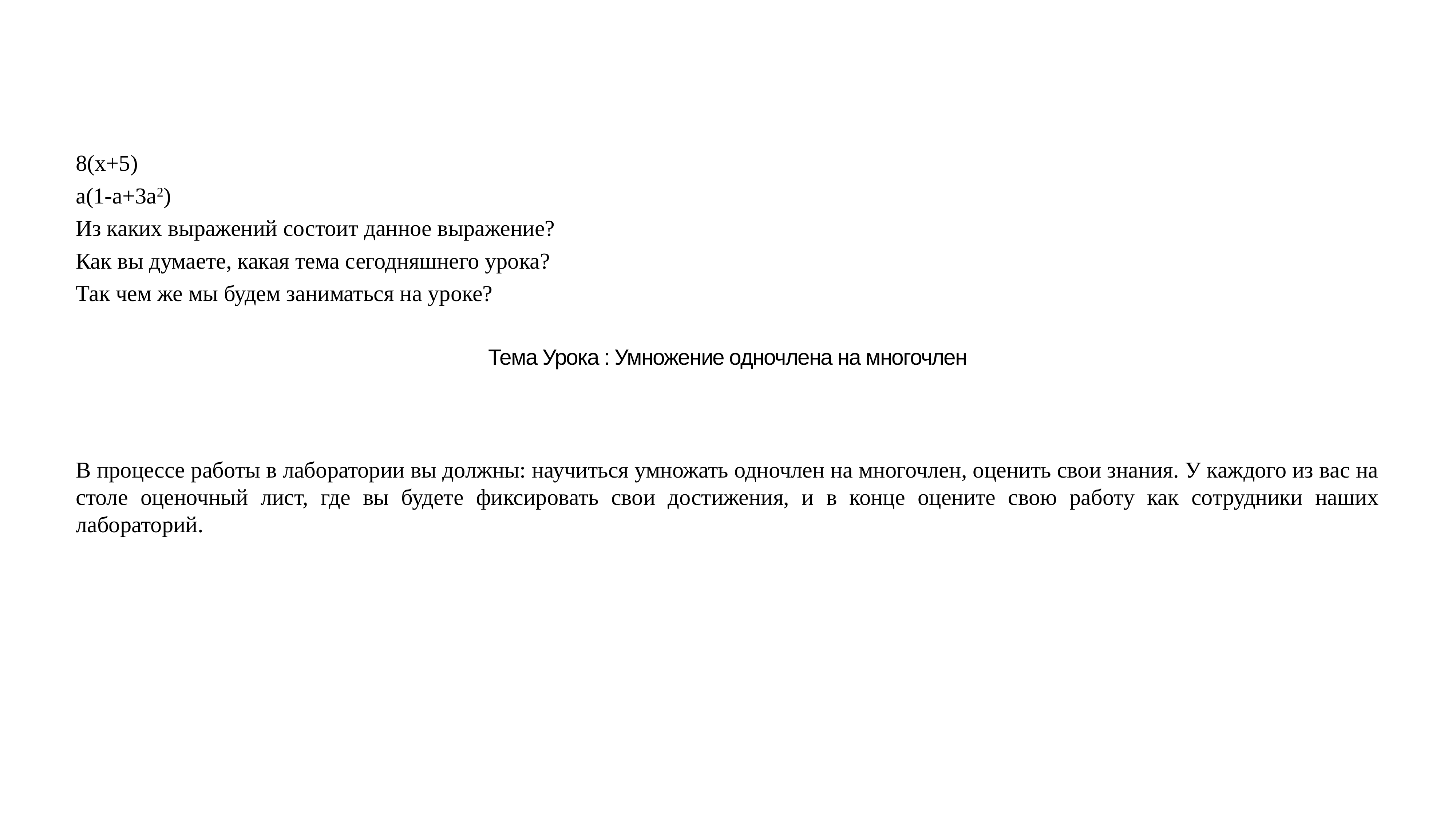

# 8(х+5)
а(1-а+3а2)
Из каких выражений состоит данное выражение?
Как вы думаете, какая тема сегодняшнего урока?
Так чем же мы будем заниматься на уроке?
Тема Урока : Умножение одночлена на многочлен
В процессе работы в лаборатории вы должны: научиться умножать одночлен на многочлен, оценить свои знания. У каждого из вас на столе оценочный лист, где вы будете фиксировать свои достижения, и в конце оцените свою работу как сотрудники наших лабораторий.